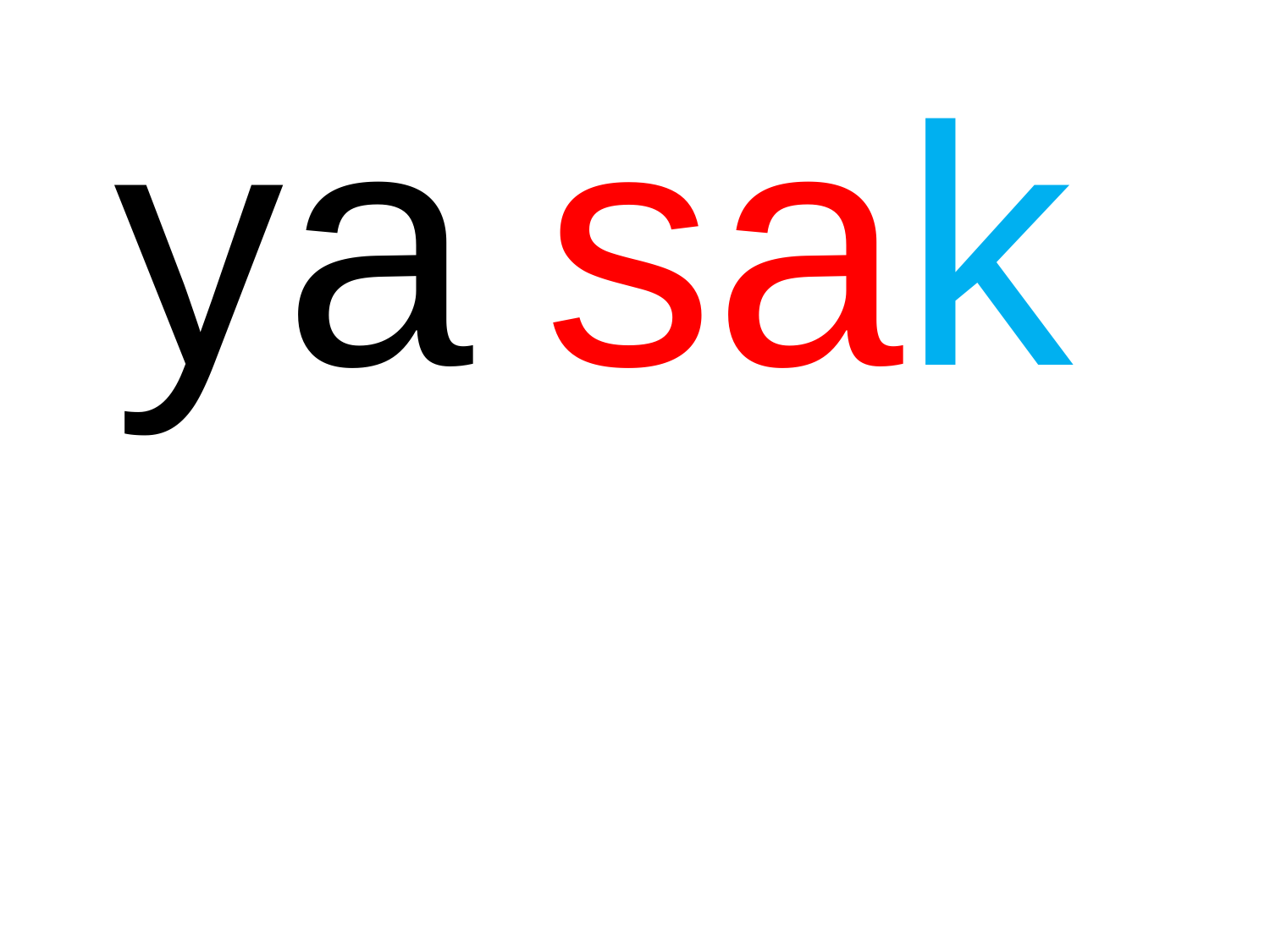

| ya |
| --- |
| sak |
| --- |